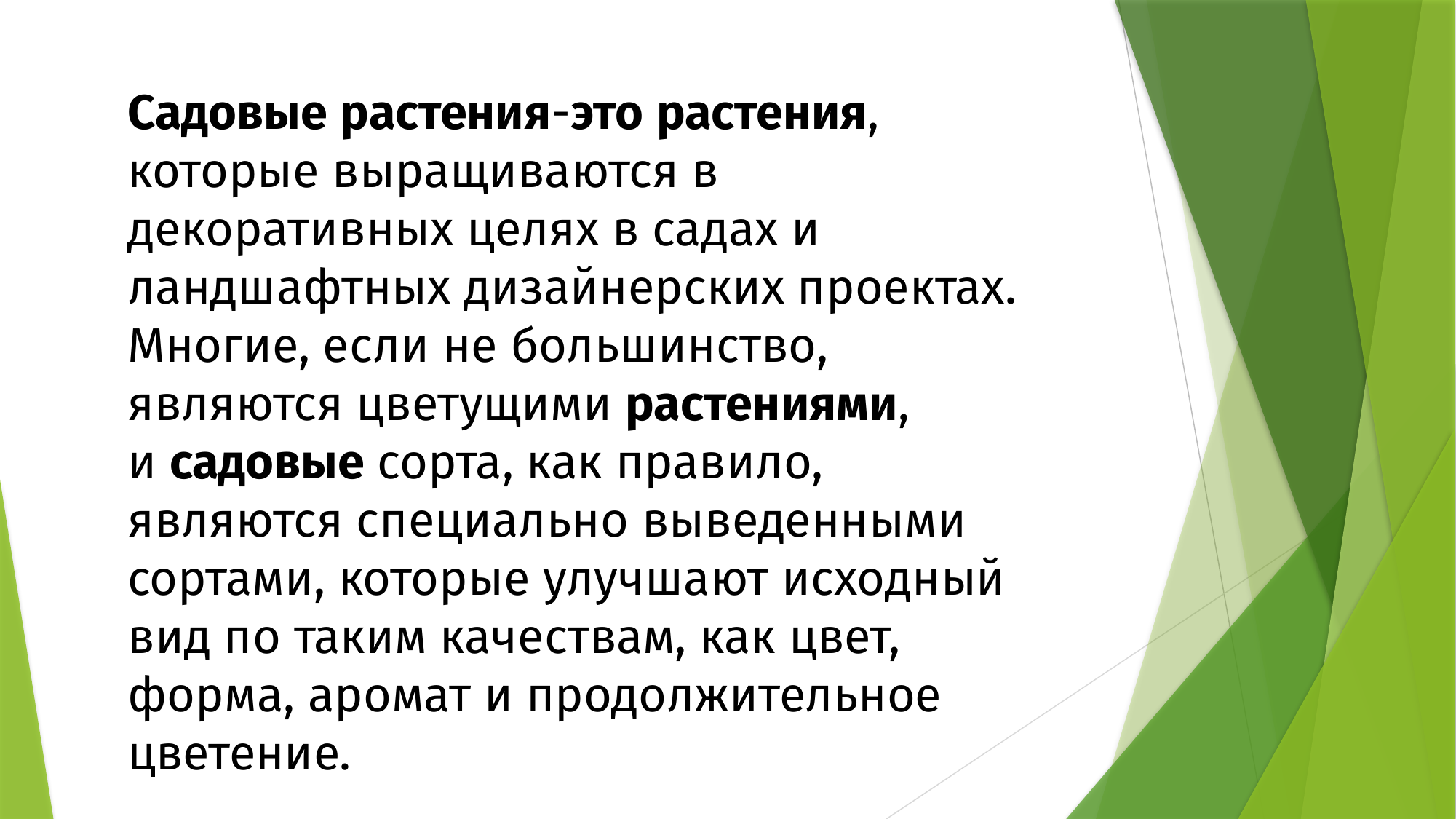

Садовые растения-это растения, которые выращиваются в декоративных целях в садах и ландшафтных дизайнерских проектах. Многие, если не большинство, являются цветущими растениями, и садовые сорта, как правило, являются специально выведенными сортами, которые улучшают исходный вид по таким качествам, как цвет, форма, аромат и продолжительное цветение.